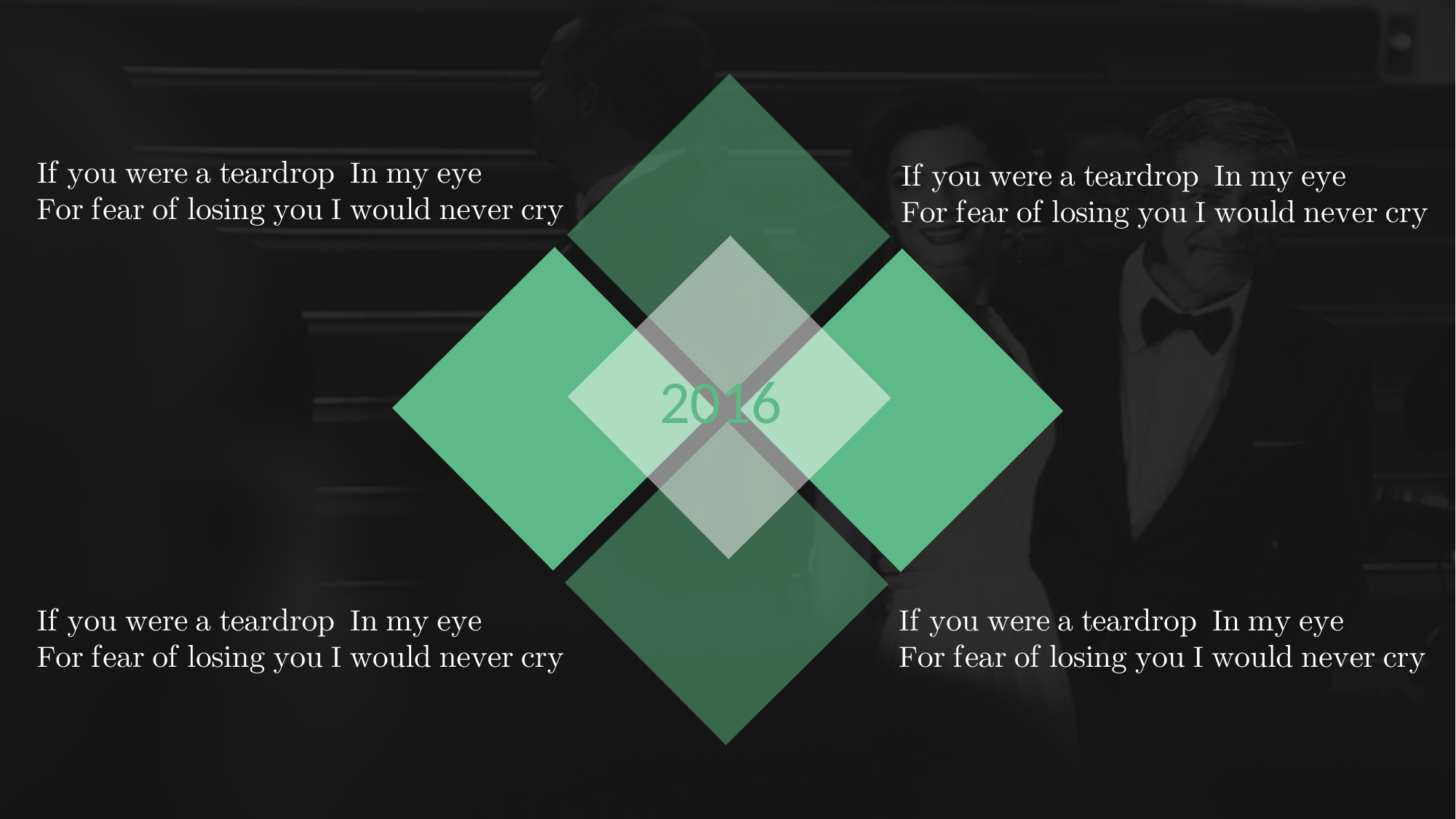

If you were a teardrop  In my eye   
For fear of losing you I would never cry
If you were a teardrop  In my eye   
For fear of losing you I would never cry

2016

If you were a teardrop  In my eye   
For fear of losing you I would never cry
If you were a teardrop  In my eye   
For fear of losing you I would never cry